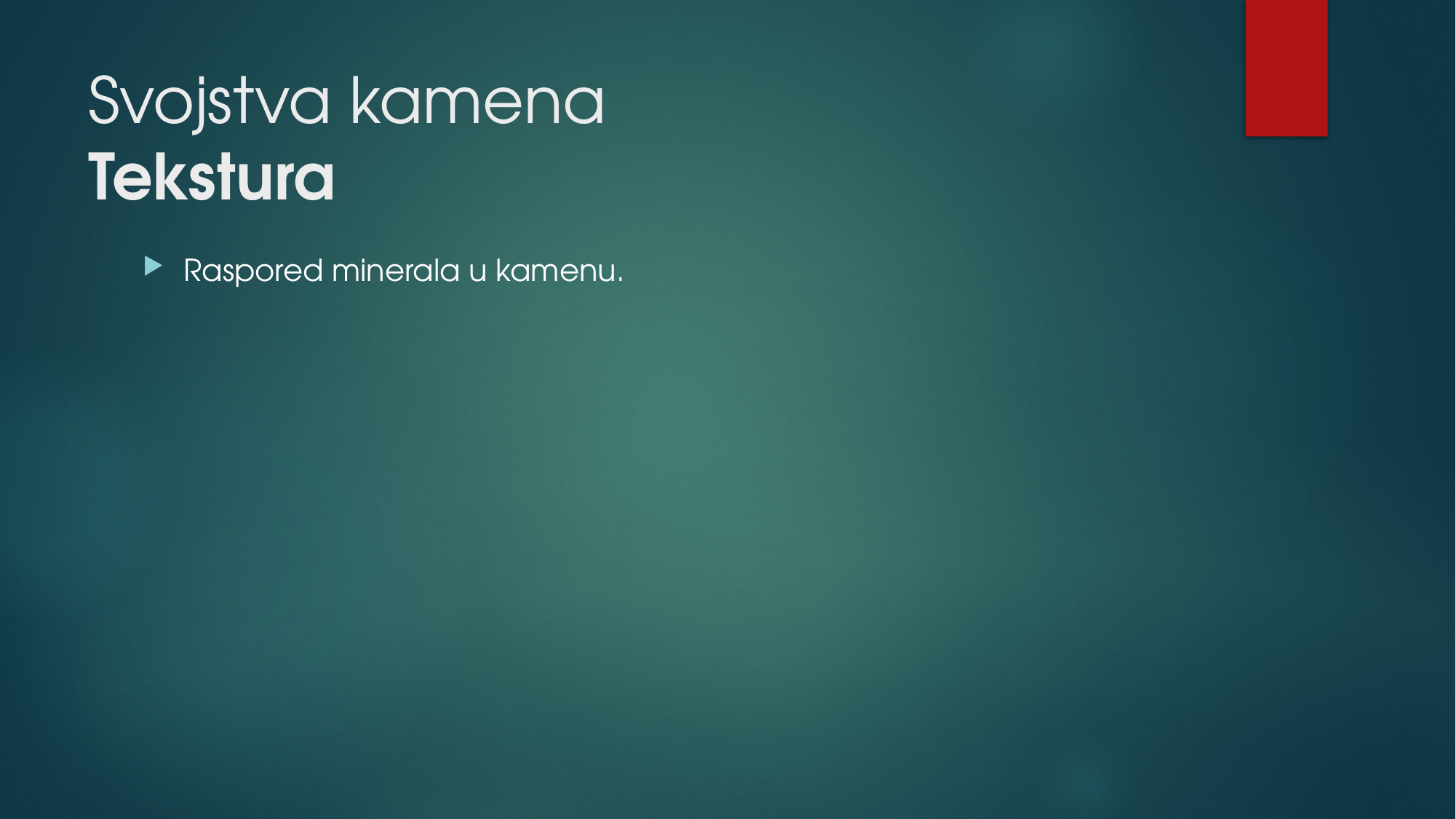

# Svojstva kamena Tekstura
Raspored minerala u kamenu.